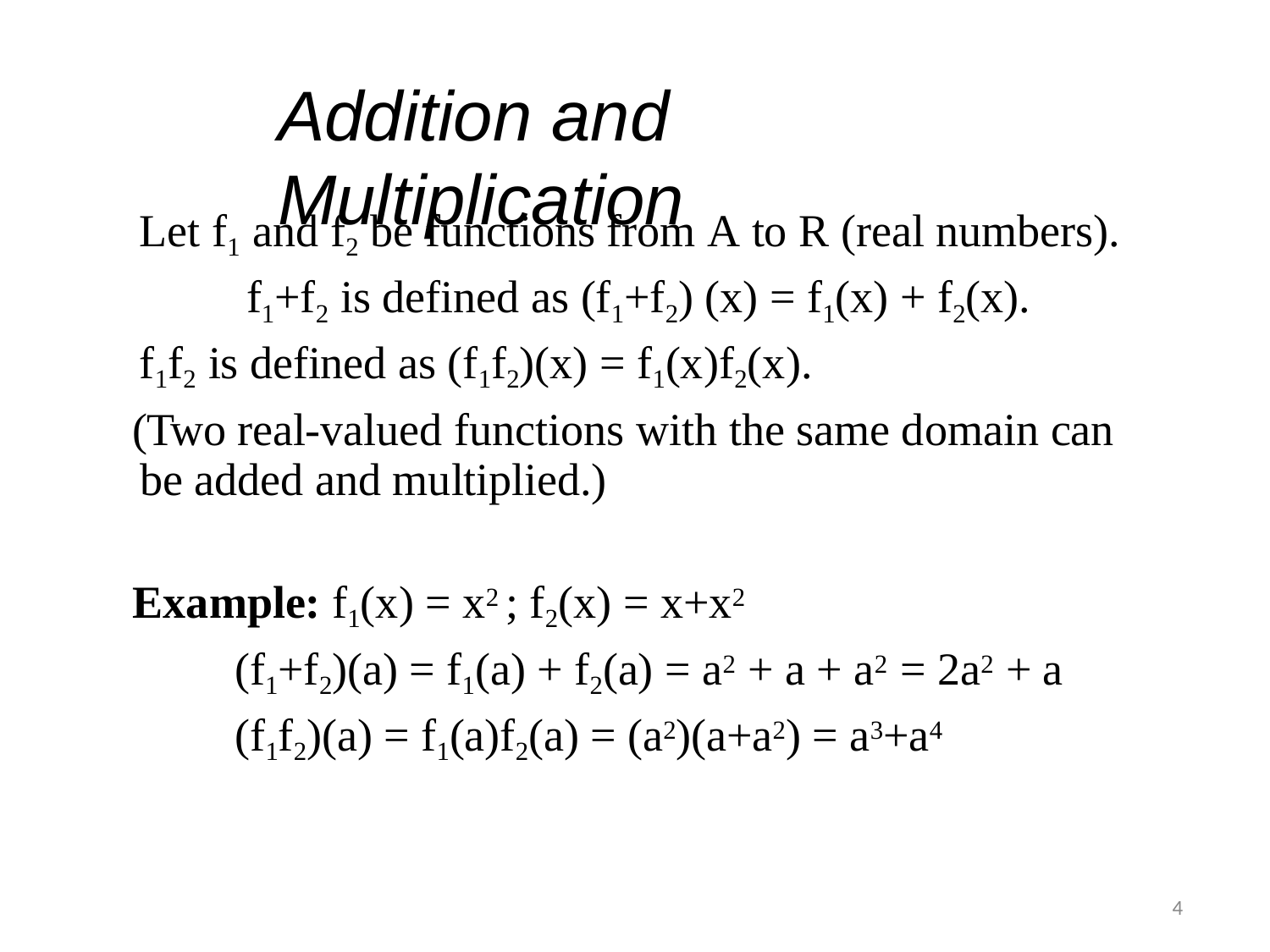

# Addition and Multiplication
Let f1 and f2 be functions from A to R (real numbers).  f1+f2 is defined as (f1+f2) (x) = f1(x) + f2(x).
f1f2 is defined as (f1f2)(x) = f1(x)f2(x).
(Two real-valued functions with the same domain can  be added and multiplied.)

Example: f1(x) = x2 ; f2(x) = x+x2
(f1+f2)(a) = f1(a) + f2(a) = a2 + a + a2 = 2a2 + a  (f1f2)(a) = f1(a)f2(a) = (a2)(a+a2) = a3+a4
4